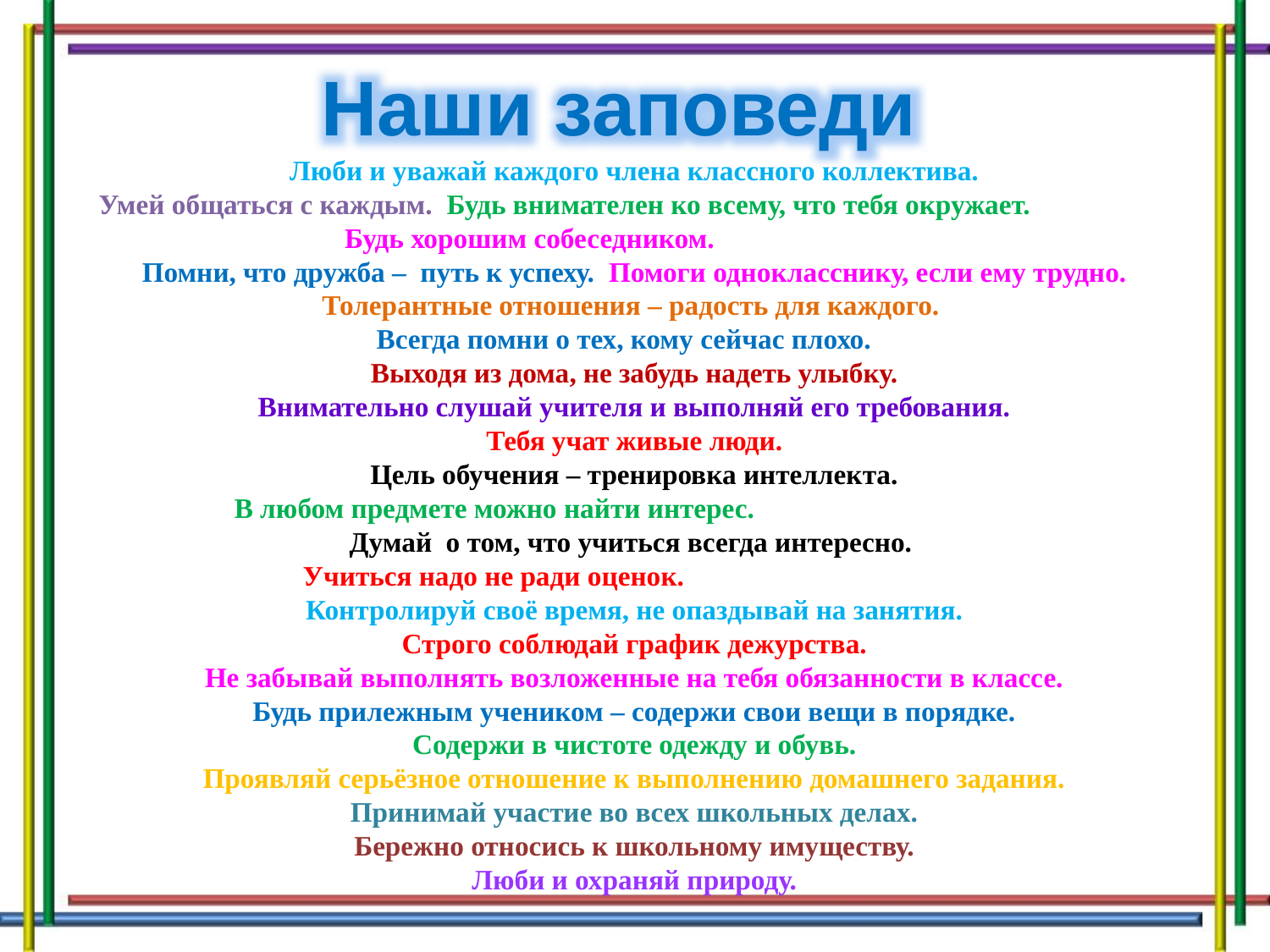

Наши заповеди
Люби и уважай каждого члена классного коллектива.
Умей общаться с каждым.  Будь внимателен ко всему, что тебя окружает.
  Будь хорошим собеседником.
 Помни, что дружба –  путь к успеху.  Помоги однокласснику, если ему трудно.
Толерантные отношения – радость для каждого.
Всегда помни о тех, кому сейчас плохо.
Выходя из дома, не забудь надеть улыбку.
Внимательно слушай учителя и выполняй его требования.
Тебя учат живые люди.
Цель обучения – тренировка интеллекта.
В любом предмете можно найти интерес.
Думай  о том, что учиться всегда интересно.
Учиться надо не ради оценок.
Контролируй своё время, не опаздывай на занятия.
Строго соблюдай график дежурства.
Не забывай выполнять возложенные на тебя обязанности в классе.
Будь прилежным учеником – содержи свои вещи в порядке.
Содержи в чистоте одежду и обувь.
Проявляй серьёзное отношение к выполнению домашнего задания.
Принимай участие во всех школьных делах.
Бережно относись к школьному имуществу.
Люби и охраняй природу.